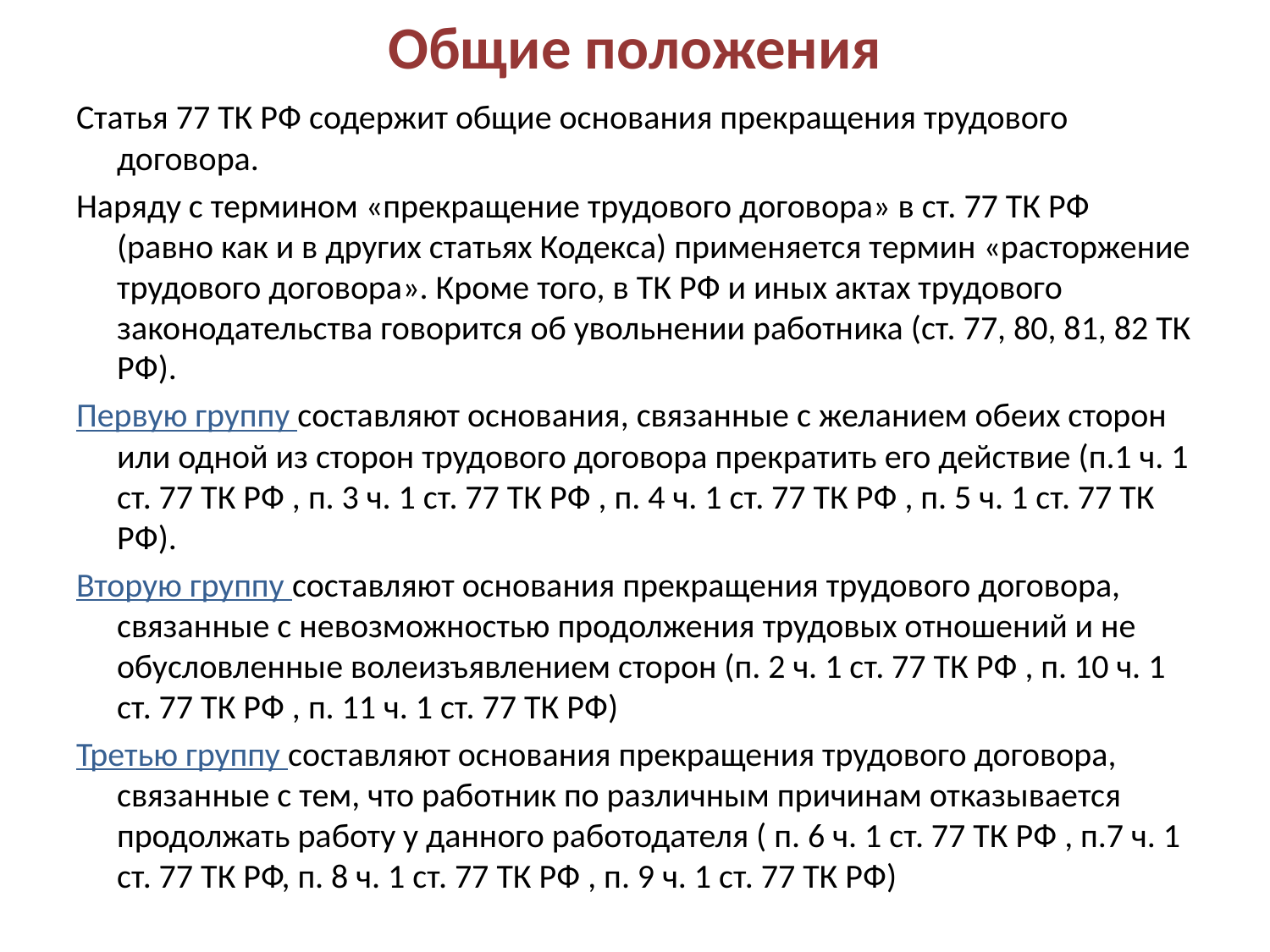

# Общие положения
Статья 77 ТК РФ содержит общие основания прекращения трудового договора.
Наряду с термином «прекращение трудового договора» в ст. 77 ТК РФ (равно как и в других статьях Кодекса) применяется термин «расторжение трудового договора». Кроме того, в ТК РФ и иных актах трудового законодательства говорится об увольнении работника (ст. 77, 80, 81, 82 ТК РФ).
Первую группу составляют основания, связанные с желанием обеих сторон или одной из сторон трудового договора прекратить его действие (п.1 ч. 1 ст. 77 ТК РФ , п. 3 ч. 1 ст. 77 ТК РФ , п. 4 ч. 1 ст. 77 ТК РФ , п. 5 ч. 1 ст. 77 ТК РФ).
Вторую группу составляют основания прекращения трудового договора, связанные с невозможностью продолжения трудовых отношений и не обусловленные волеизъявлением сторон (п. 2 ч. 1 ст. 77 ТК РФ , п. 10 ч. 1 ст. 77 ТК РФ , п. 11 ч. 1 ст. 77 ТК РФ)
Третью группу составляют основания прекращения трудового договора, связанные с тем, что работник по различным причинам отказывается продолжать работу у данного работодателя ( п. 6 ч. 1 ст. 77 ТК РФ , п.7 ч. 1 ст. 77 ТК РФ, п. 8 ч. 1 ст. 77 ТК РФ , п. 9 ч. 1 ст. 77 ТК РФ)